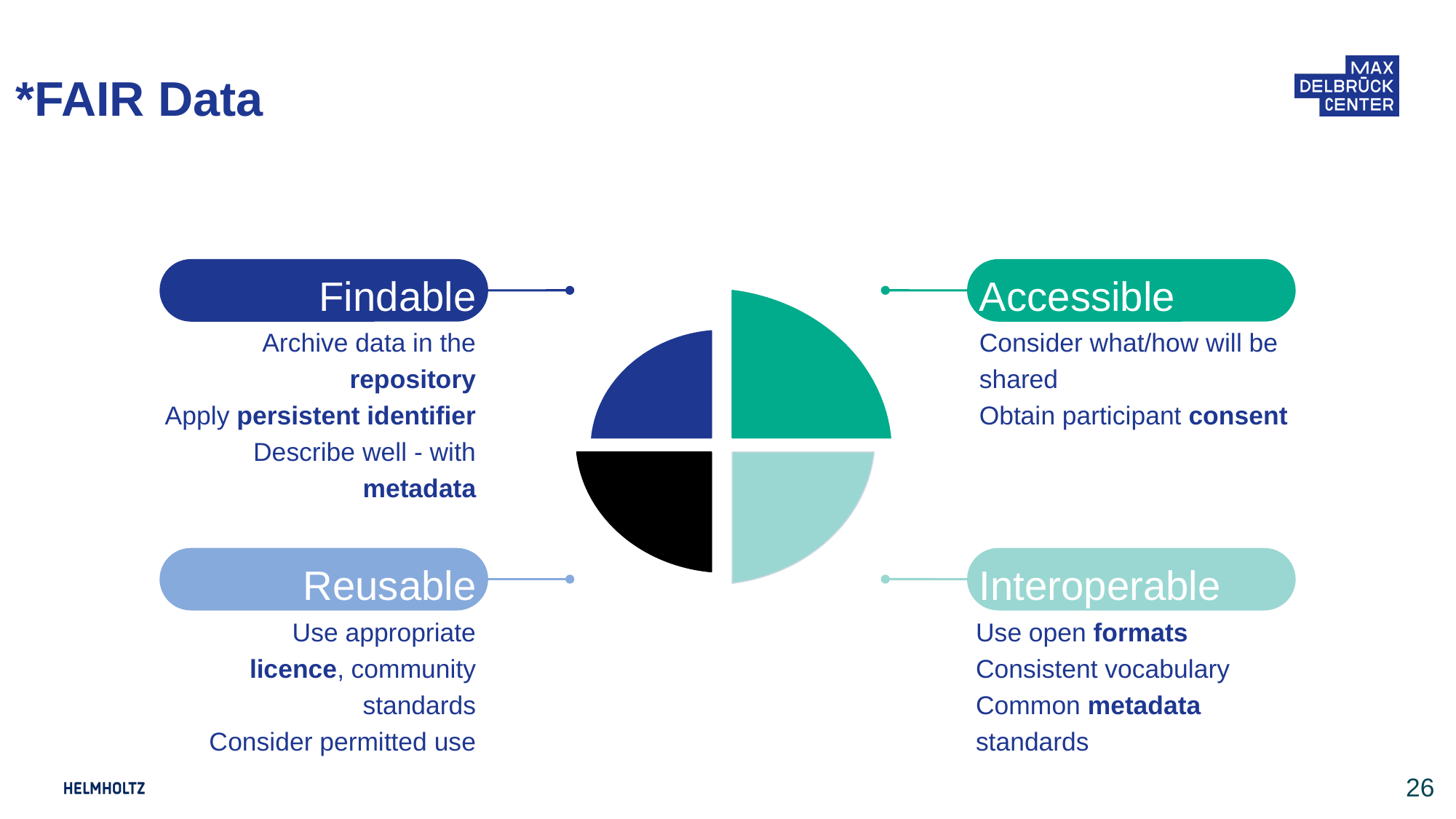

*FAIR Data

Findable
Accessible

Archive data in the repository
Apply persistent identifier
Describe well - with metadata
Consider what/how will be shared
Obtain participant consent

Reusable
Interoperable
Use appropriate licence, community standards
Consider permitted use
Use open formats
Consistent vocabulary
Common metadata standards
26